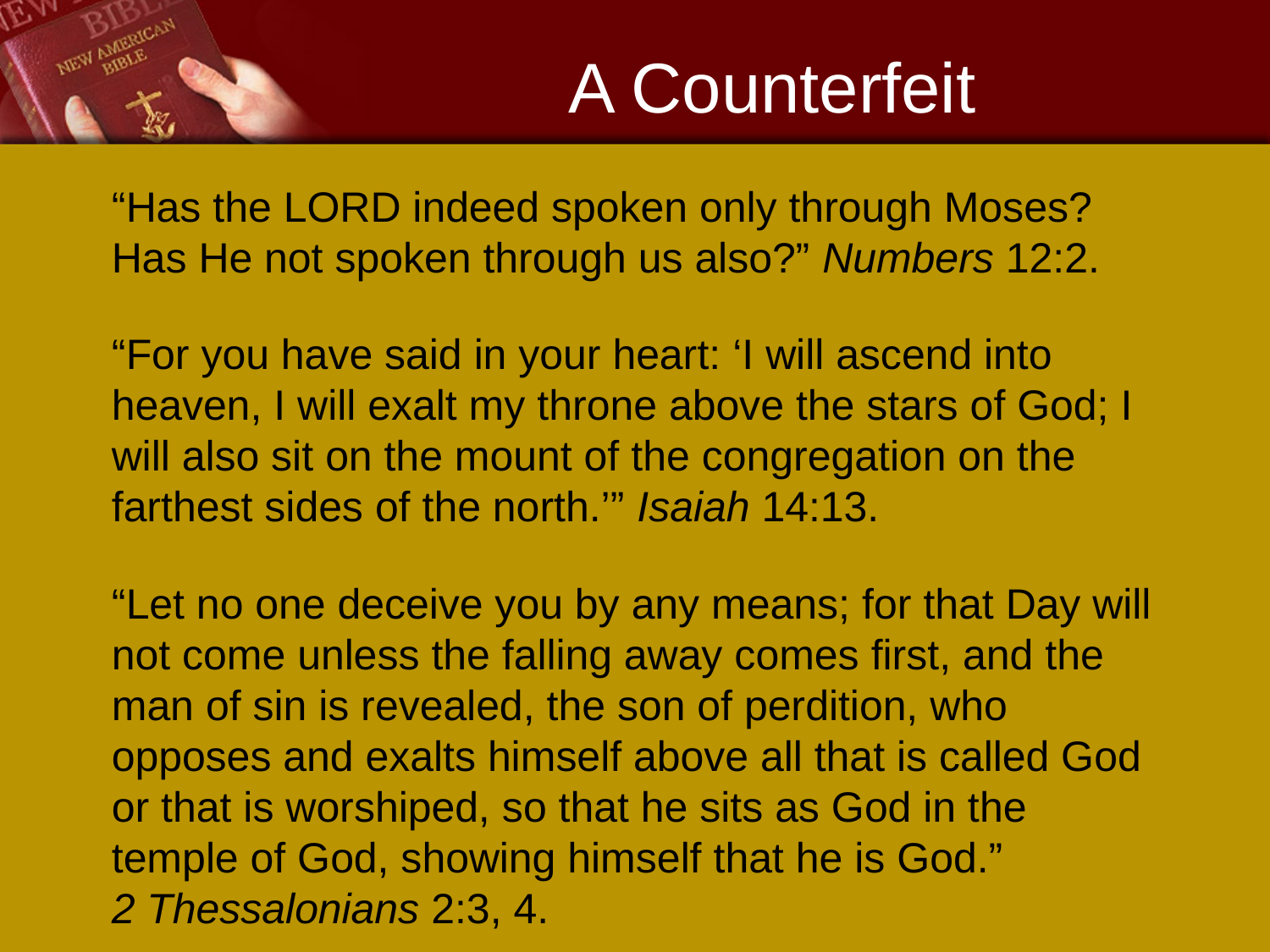

# A Counterfeit
“Has the LORD indeed spoken only through Moses? Has He not spoken through us also?” Numbers 12:2.
“For you have said in your heart: ‘I will ascend into heaven, I will exalt my throne above the stars of God; I will also sit on the mount of the congregation on the farthest sides of the north.’” Isaiah 14:13.
“Let no one deceive you by any means; for that Day will not come unless the falling away comes first, and the man of sin is revealed, the son of perdition, who opposes and exalts himself above all that is called God or that is worshiped, so that he sits as God in the temple of God, showing himself that he is God.”
2 Thessalonians 2:3, 4.